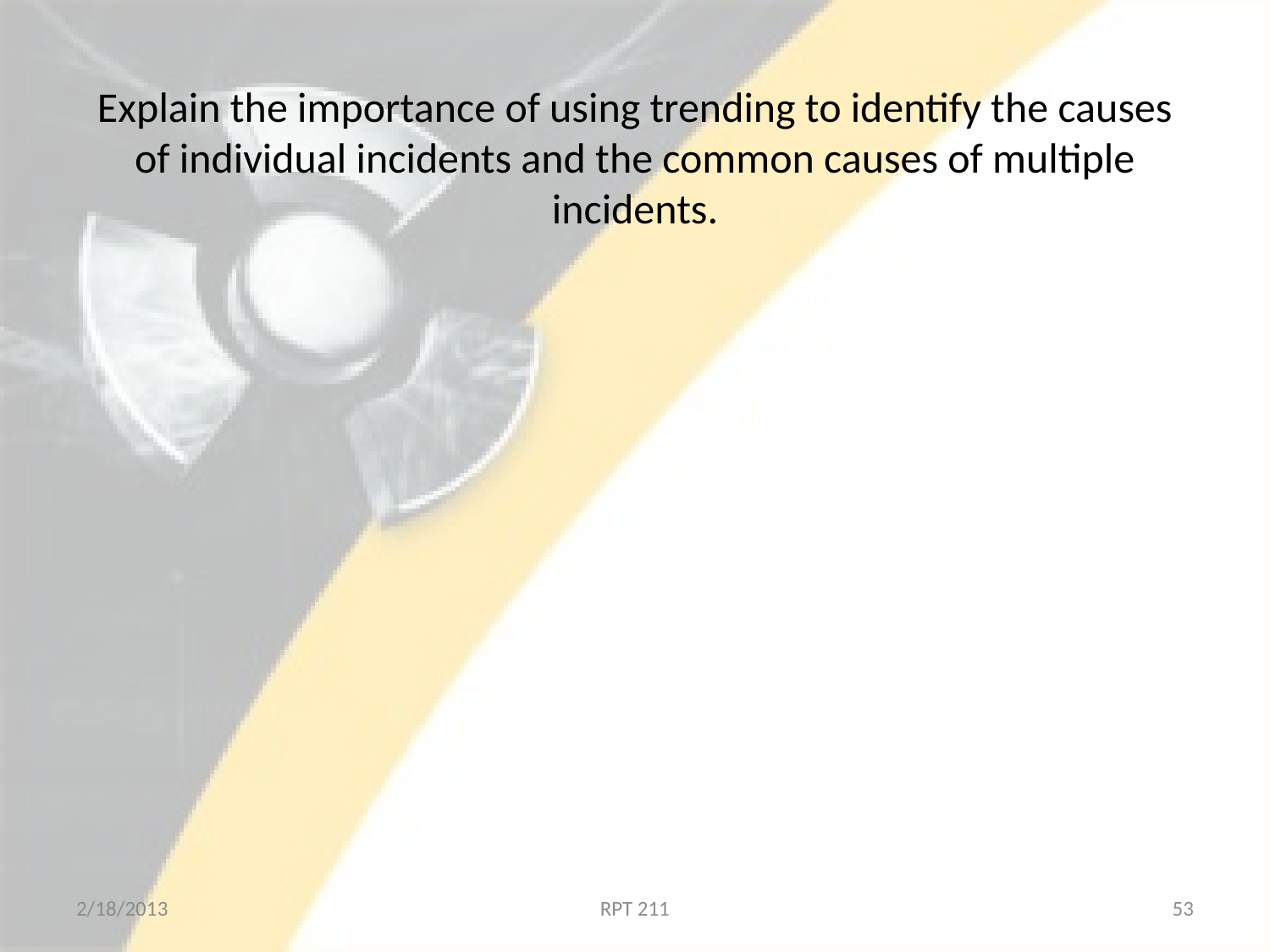

# Explain the importance of using trending to identify the causes of individual incidents and the common causes of multiple incidents.

2/18/2013
RPT 211
53